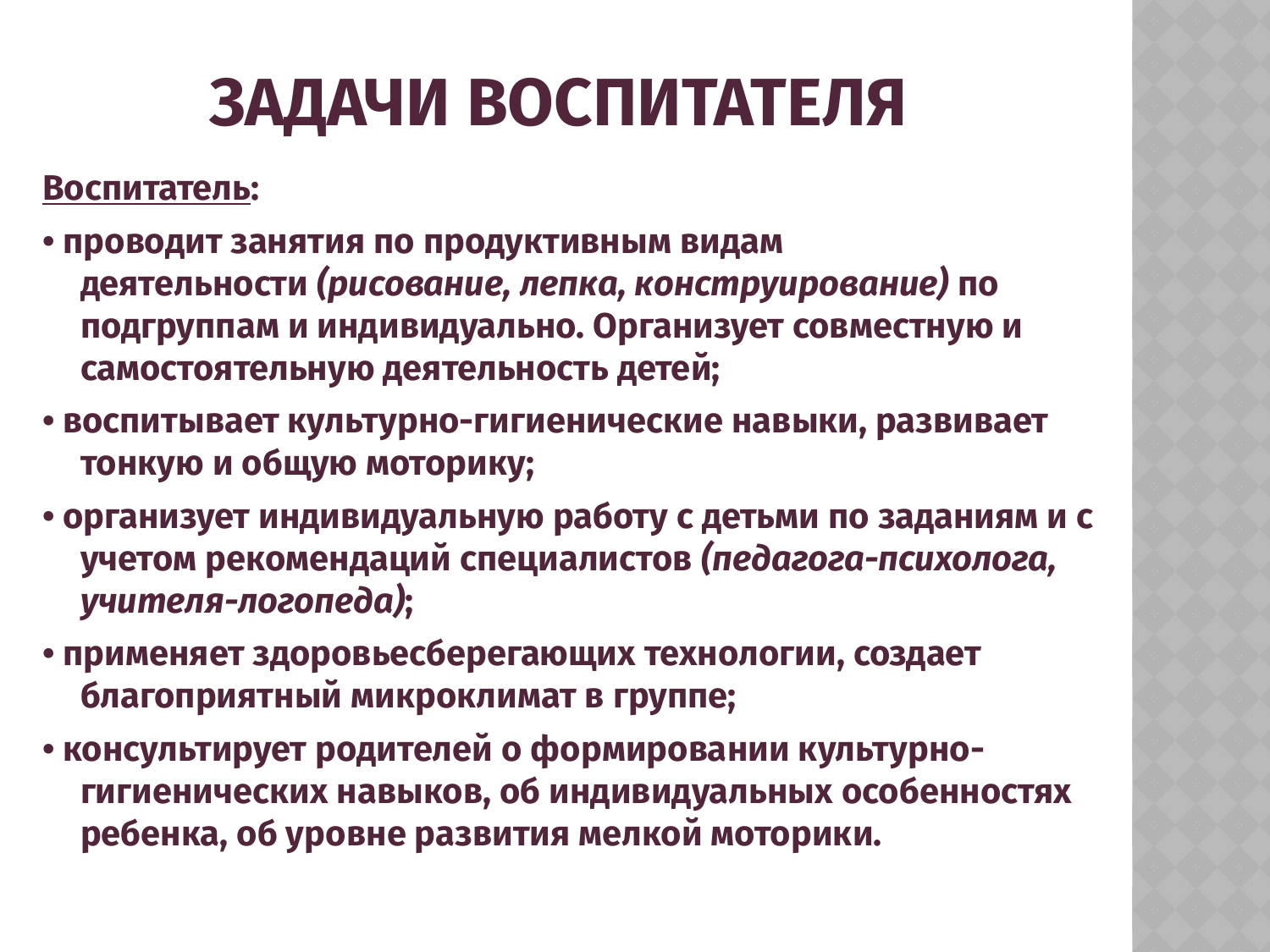

# Задачи Воспитателя
Воспитатель:
• проводит занятия по продуктивным видам деятельности (рисование, лепка, конструирование) по подгруппам и индивидуально. Организует совместную и самостоятельную деятельность детей;
• воспитывает культурно-гигиенические навыки, развивает тонкую и общую моторику;
• организует индивидуальную работу с детьми по заданиям и с учетом рекомендаций специалистов (педагога-психолога, учителя-логопеда);
• применяет здоровьесберегающих технологии, создает благоприятный микроклимат в группе;
• консультирует родителей о формировании культурно-гигиенических навыков, об индивидуальных особенностях ребенка, об уровне развития мелкой моторики.